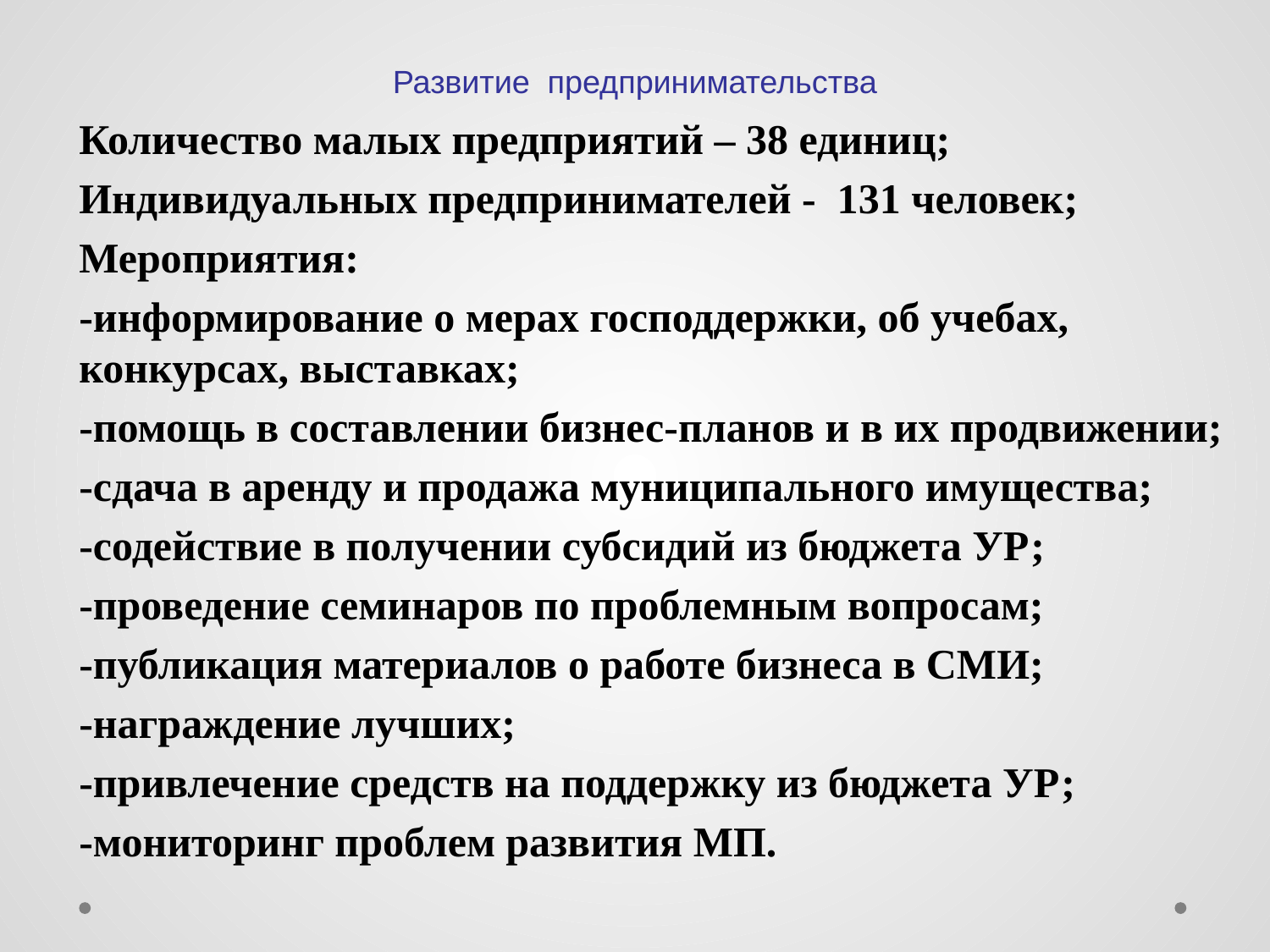

# Развитие  предпринимательства
Количество малых предприятий – 38 единиц;
Индивидуальных предпринимателей -  131 человек;
Мероприятия:
-информирование о мерах господдержки, об учебах, конкурсах, выставках;
-помощь в составлении бизнес-планов и в их продвижении;
-сдача в аренду и продажа муниципального имущества;
-содействие в получении субсидий из бюджета УР;
-проведение семинаров по проблемным вопросам;
-публикация материалов о работе бизнеса в СМИ;
-награждение лучших;
-привлечение средств на поддержку из бюджета УР;
-мониторинг проблем развития МП.